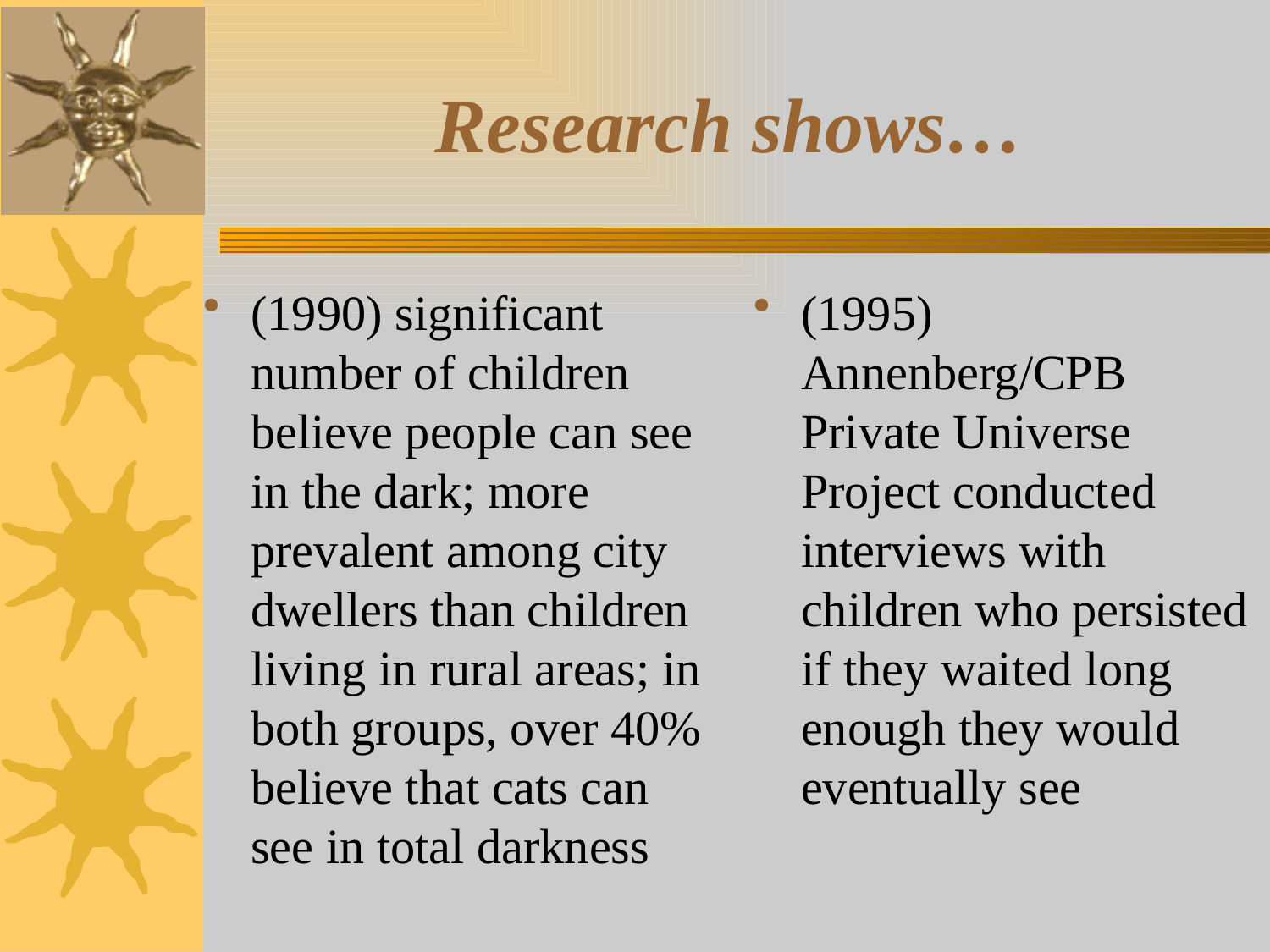

# Research shows…
(1990) significant number of children believe people can see in the dark; more prevalent among city dwellers than children living in rural areas; in both groups, over 40% believe that cats can see in total darkness
(1995) Annenberg/CPB Private Universe Project conducted interviews with children who persisted if they waited long enough they would eventually see